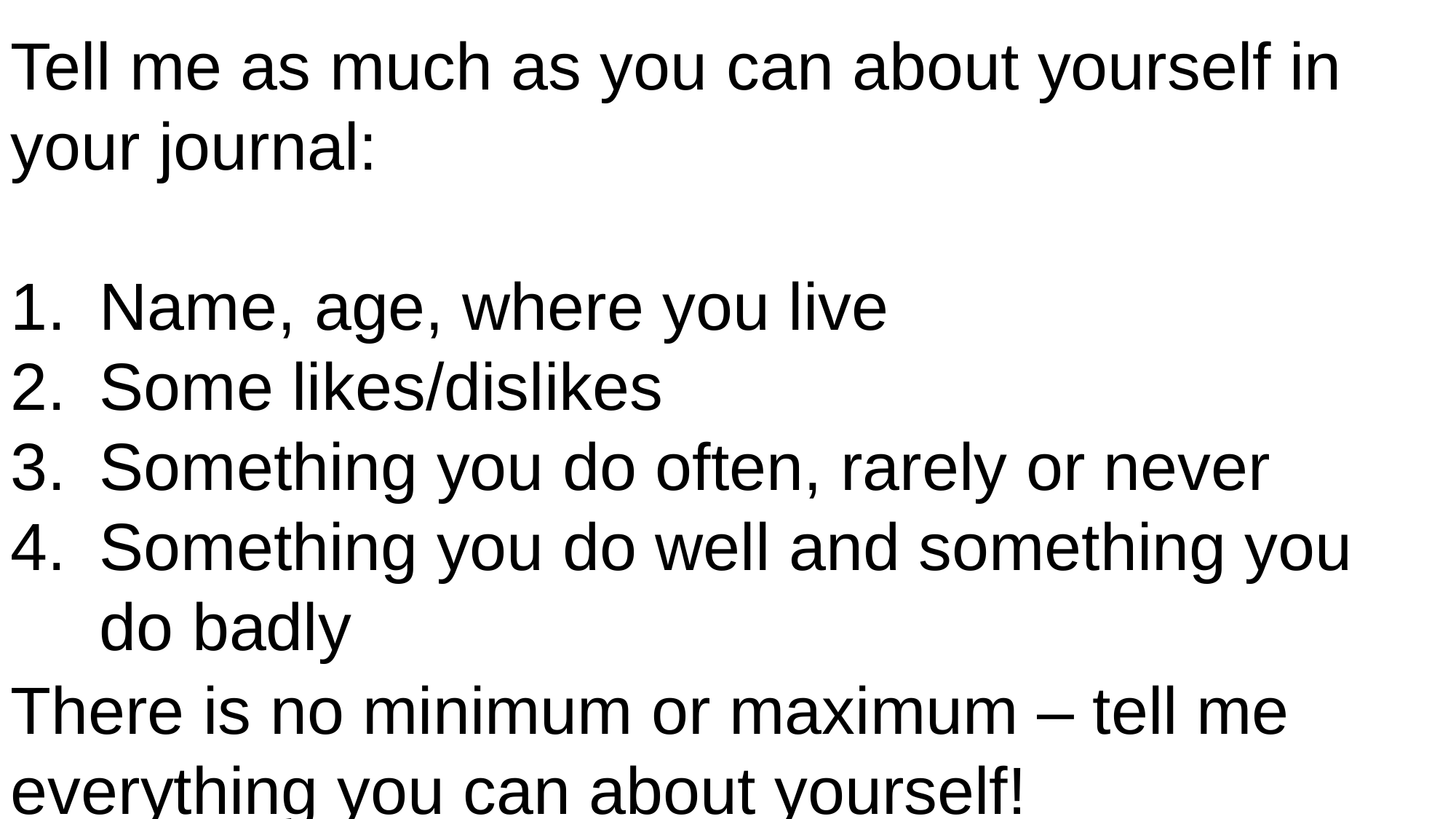

Tell me as much as you can about yourself in your journal:

Name, age, where you live
Some likes/dislikes
Something you do often, rarely or never
Something you do well and something you do badly

There is no minimum or maximum – tell me everything you can about yourself!